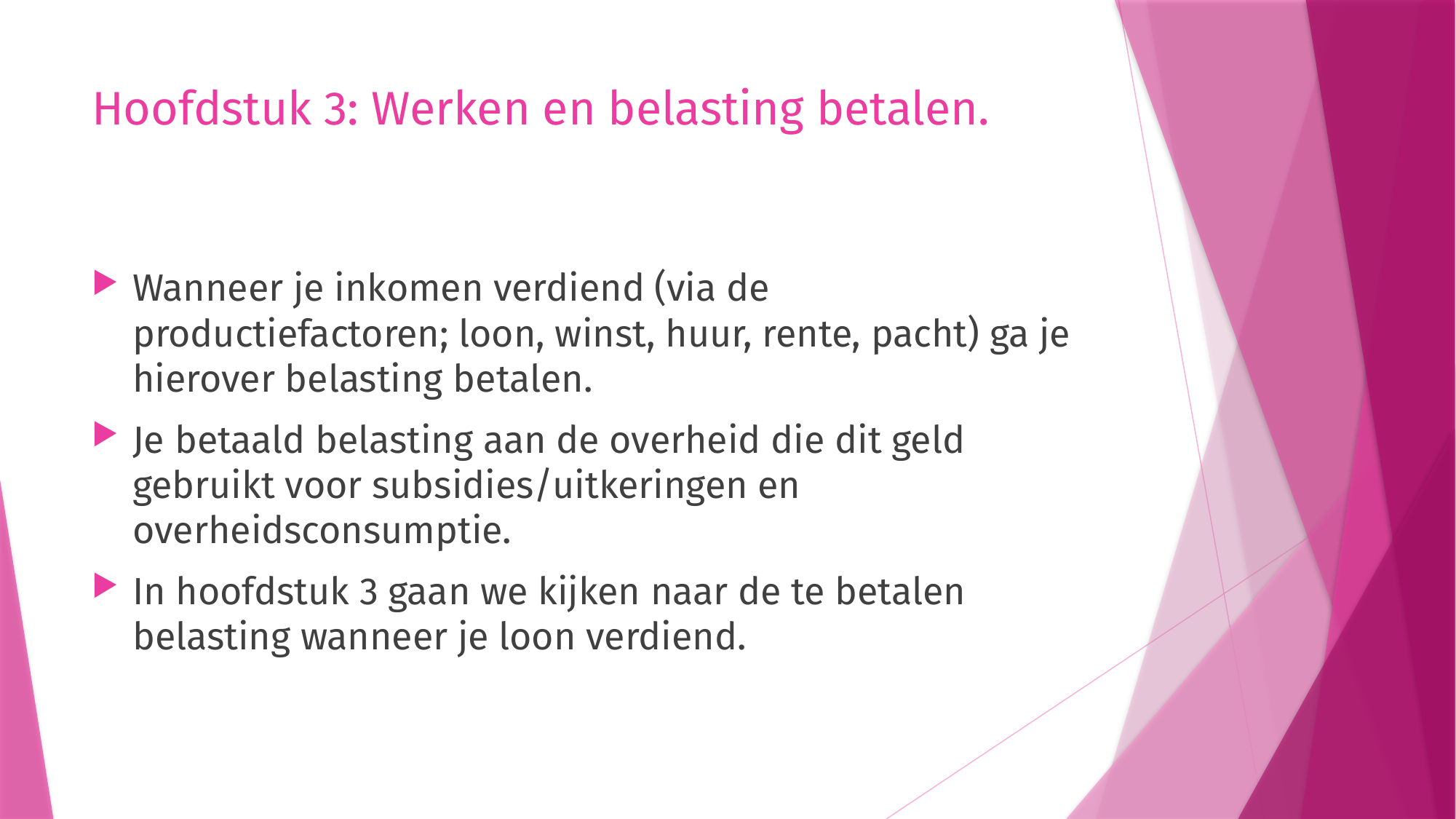

# Hoofdstuk 3: Werken en belasting betalen.
Wanneer je inkomen verdiend (via de productiefactoren; loon, winst, huur, rente, pacht) ga je hierover belasting betalen.
Je betaald belasting aan de overheid die dit geld gebruikt voor subsidies/uitkeringen en overheidsconsumptie.
In hoofdstuk 3 gaan we kijken naar de te betalen belasting wanneer je loon verdiend.